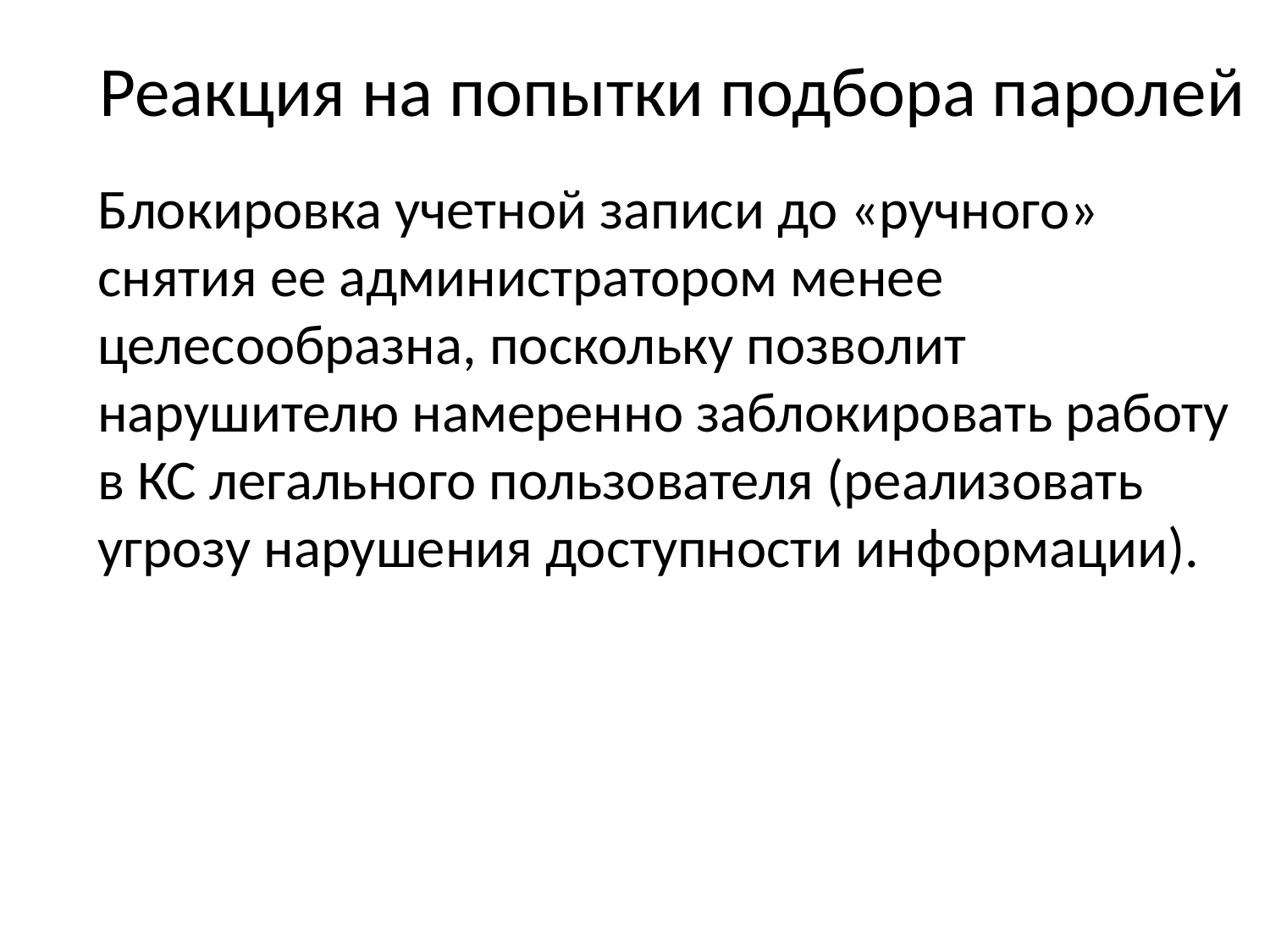

# Реакция на попытки подбора паролей
Блокировка учетной записи до «ручного» снятия ее администратором менее целесообразна, поскольку позволит нарушителю намеренно заблокировать работу в КС легального пользователя (реализовать угрозу нарушения доступности информации).